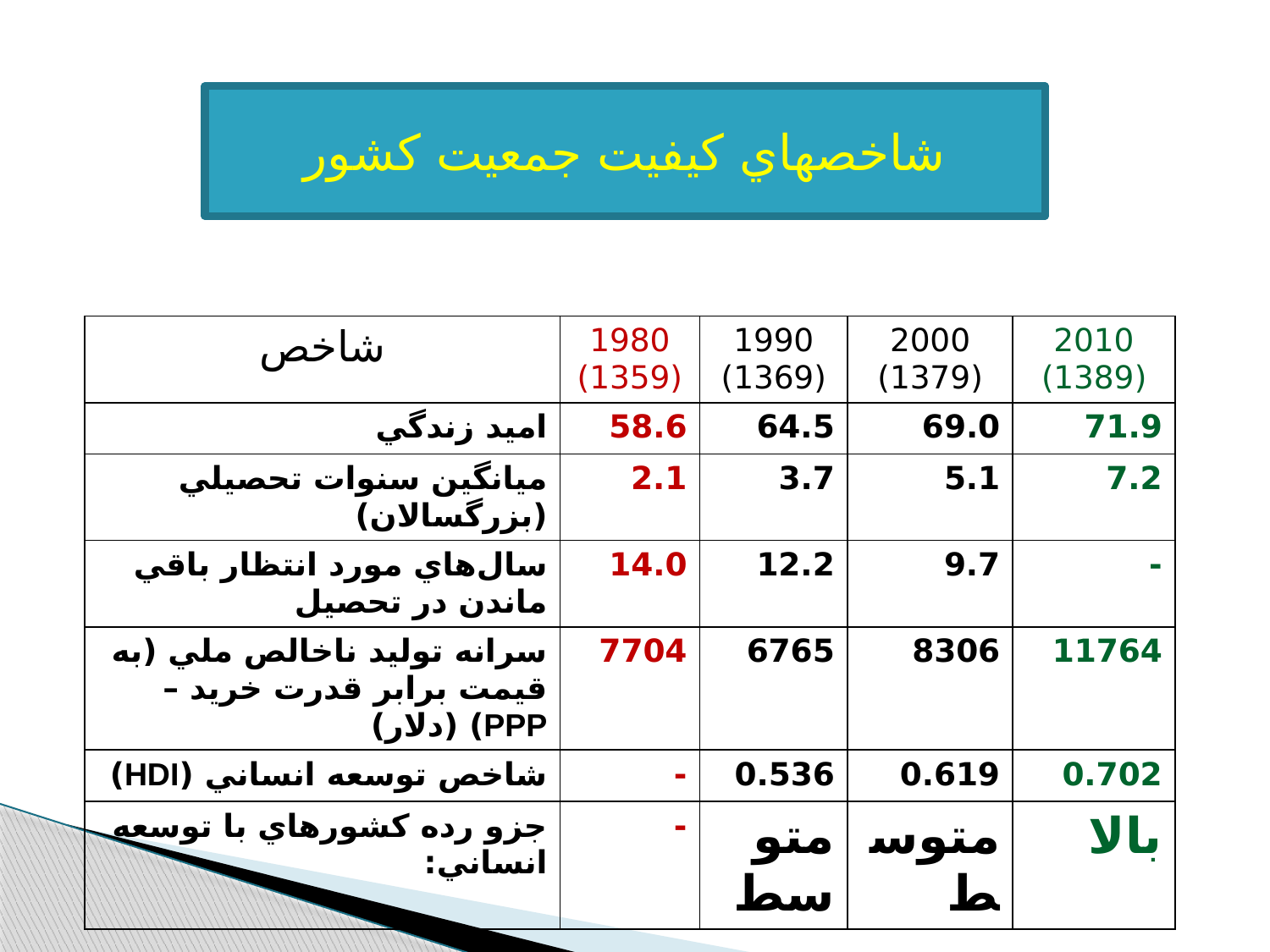

شاخصهاي کيفيت جمعيت کشور
| شاخص | 1980 (1359) | 1990 (1369) | 2000 (1379) | 2010 (1389) |
| --- | --- | --- | --- | --- |
| اميد زندگي | 58.6 | 64.5 | 69.0 | 71.9 |
| ميانگين سنوات تحصيلي (بزرگسالان) | 2.1 | 3.7 | 5.1 | 7.2 |
| سال‌هاي مورد انتظار باقي ماندن در تحصيل | 14.0 | 12.2 | 9.7 | - |
| سرانه توليد ناخالص ملي (به قيمت برابر قدرت خريد – PPP) (دلار) | 7704 | 6765 | 8306 | 11764 |
| شاخص توسعه انساني (HDI) | - | 0.536 | 0.619 | 0.702 |
| جزو رده کشورهاي با توسعه انساني: | - | متوسط | متوسط | بالا |